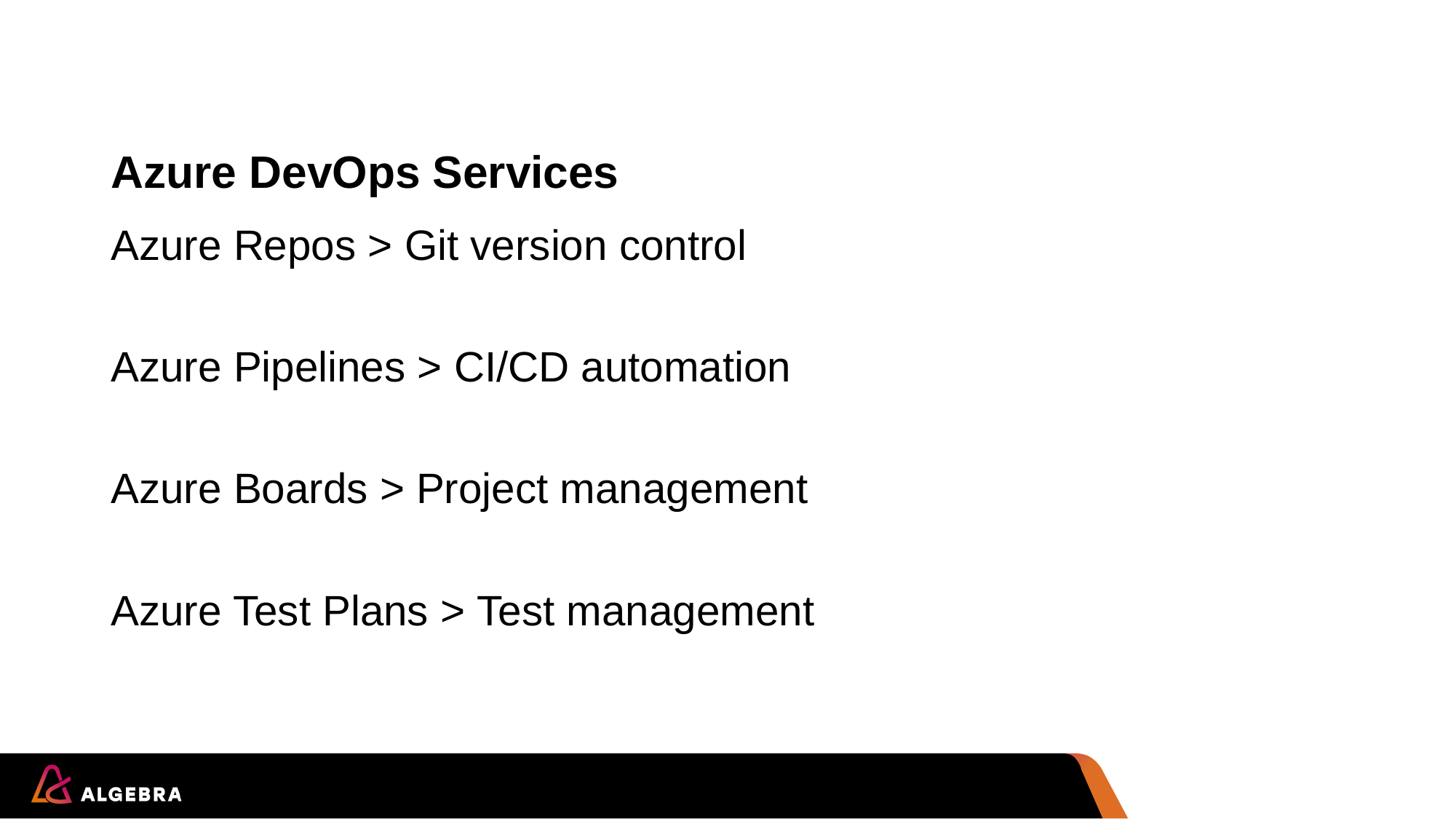

# Azure DevOps Services

Azure Repos > Git version control

Azure Pipelines > CI/CD automation

Azure Boards > Project management

Azure Test Plans > Test management